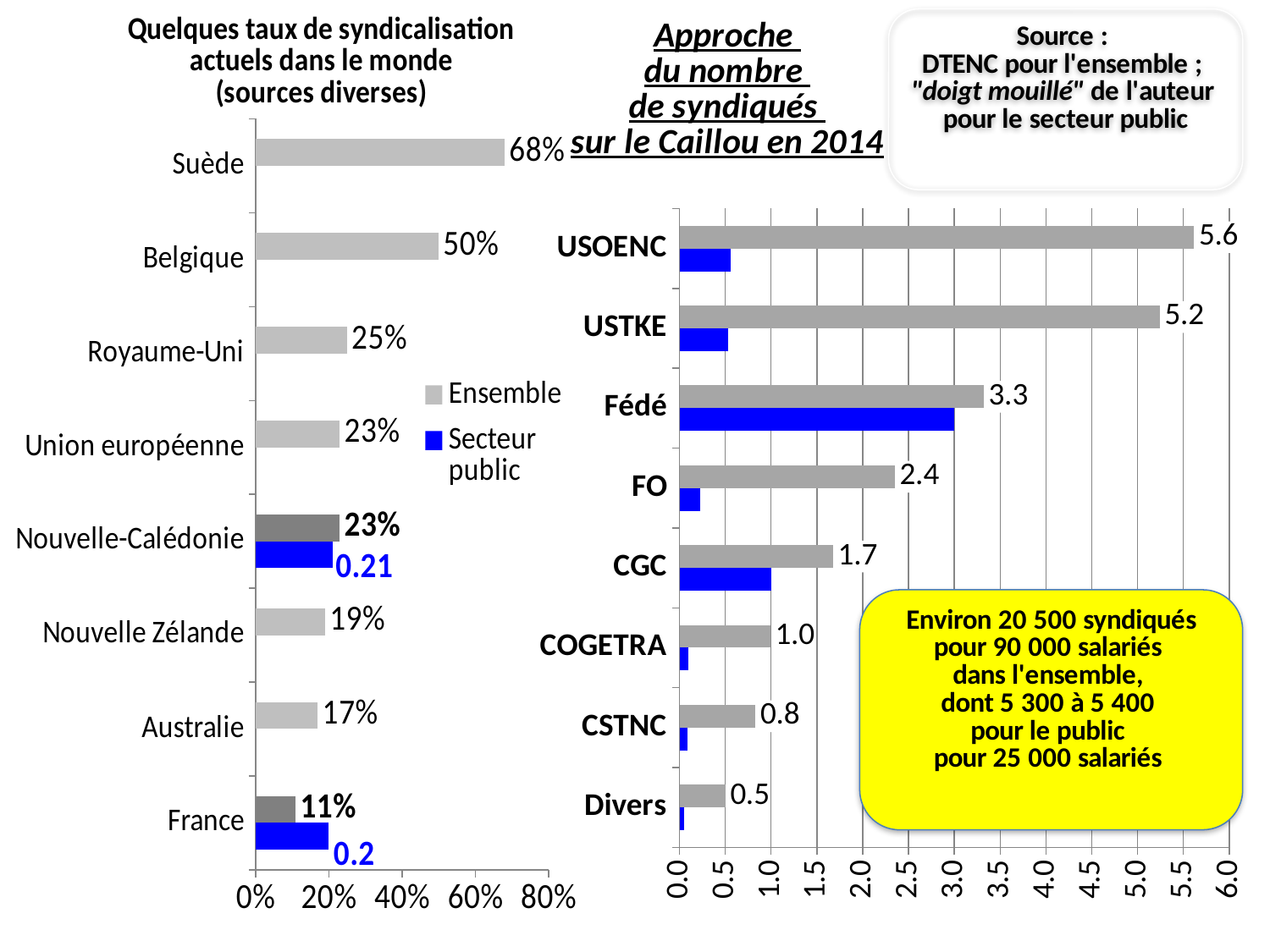

### Chart: Quelques taux de syndicalisation actuels dans le monde
(sources diverses)

| Category | Secteur public | Ensemble |
|---|---|---|
| France | 0.2 | 0.11 |
| Australie | None | 0.17 |
| Nouvelle Zélande | None | 0.19 |
| Nouvelle-Calédonie | 0.21 | 0.23 |
| Union européenne | None | 0.23 |
| Royaume-Uni | None | 0.25 |
| Belgique | None | 0.5 |
| Suède | None | 0.68 |

### Chart: Approche
du nombre
de syndiqués
sur le Caillou en 2014

| Category | Secteur public | Ensemble |
|---|---|---|
| Divers | 0.05 | 0.5 |
| CSTNC | 0.085 | 0.831 |
| COGETRA | 0.1 | 0.991 |
| CGC | 1.0 | 1.674 |
| FO | 0.23 | 2.350999999999999 |
| Fédé | 3.0 | 3.32 |
| USTKE | 0.53 | 5.242 |
| USOENC | 0.56 | 5.614999999999984 |